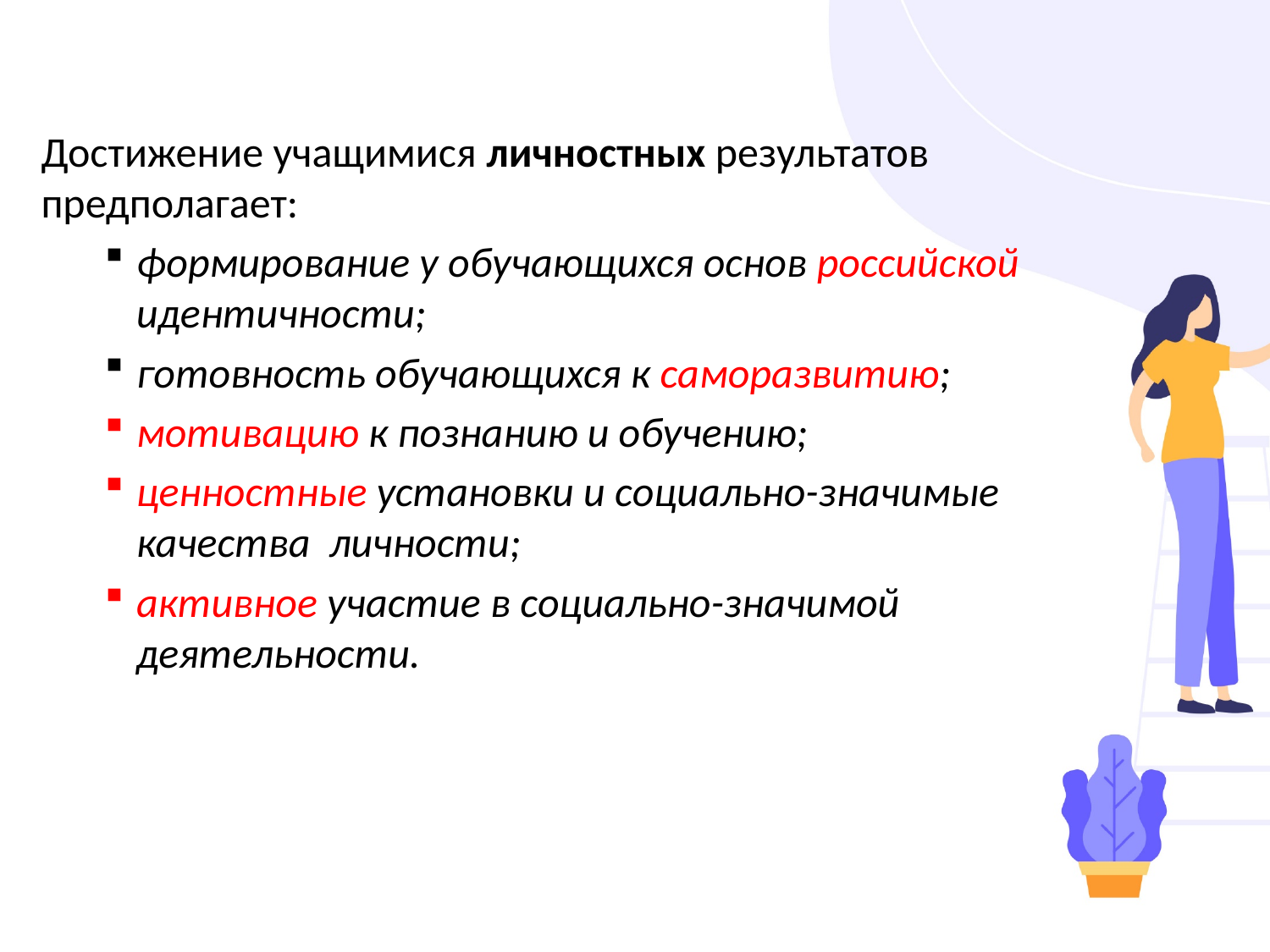

Достижение учащимися личностных результатов                предполагает:
формирование у обучающихся основ российской       идентичности;
готовность обучающихся к саморазвитию;
мотивацию к познанию и обучению;
ценностные установки и социально-значимые         качества  личности;
активное участие в социально-значимой                   деятельности.